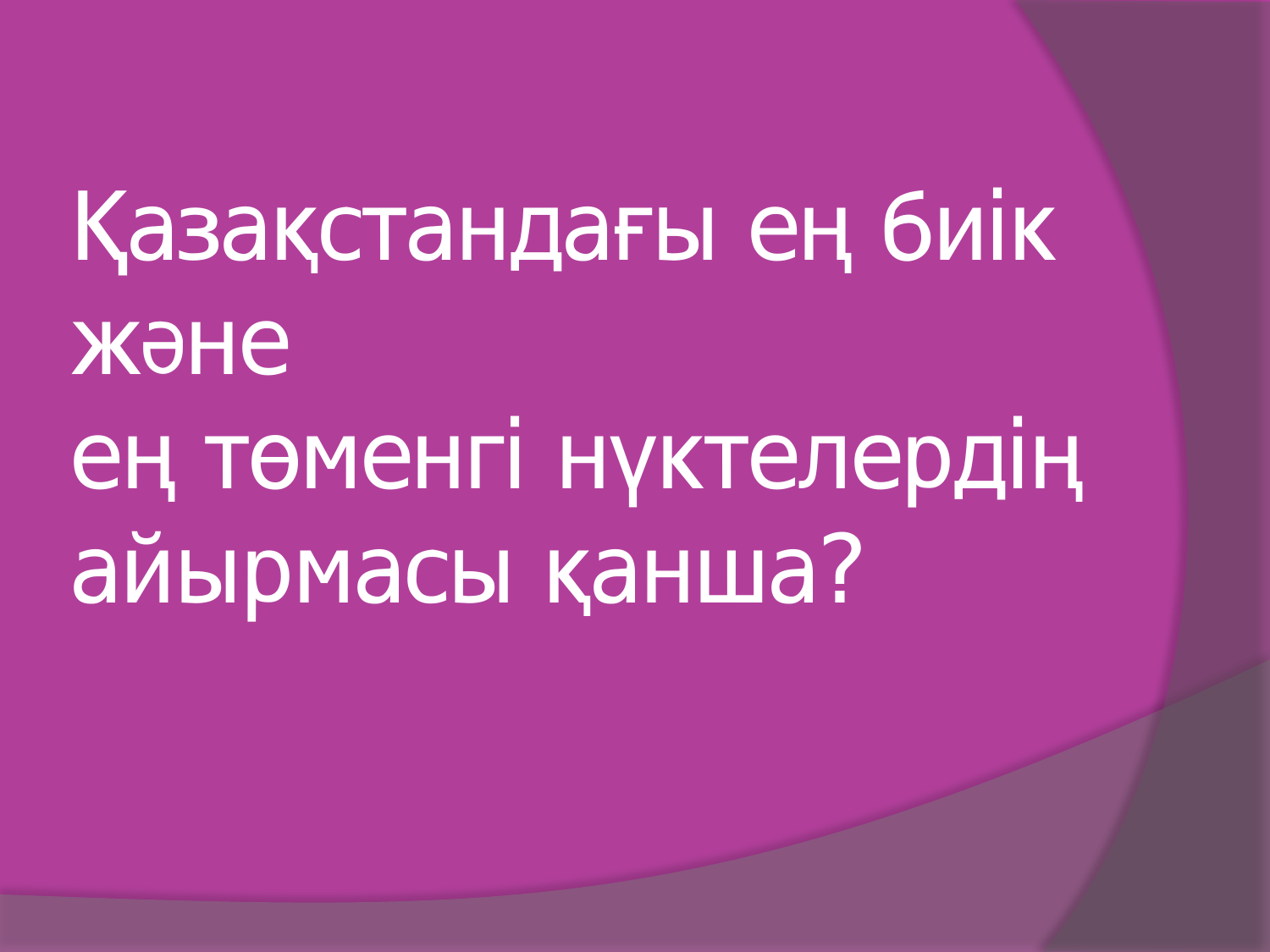

Қазақстандағы ең биік және
ең төменгі нүктелердің
айырмасы қанша?